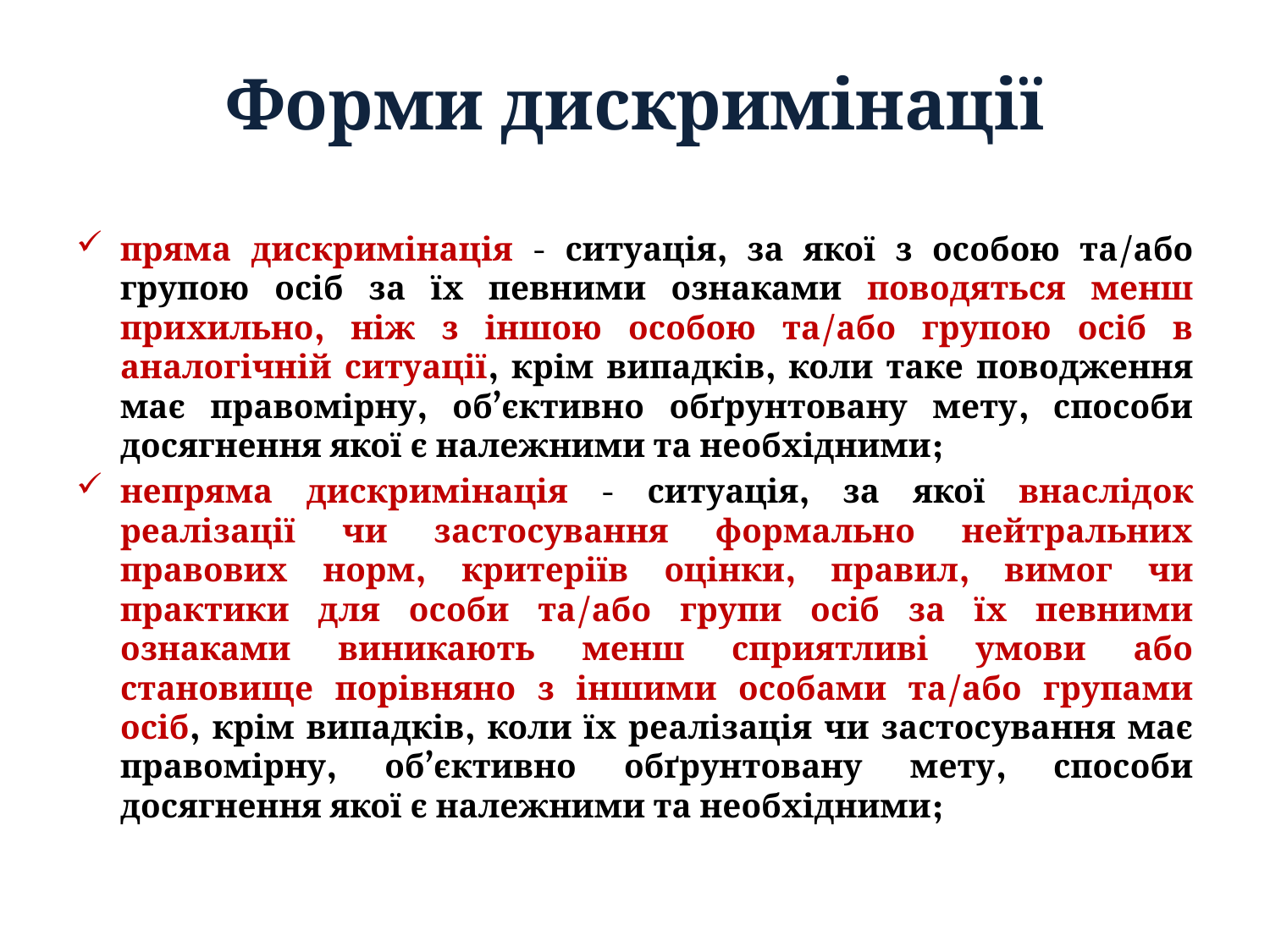

# Форми дискримінації
пряма дискримінація - ситуація, за якої з особою та/або групою осіб за їх певними ознаками поводяться менш прихильно, ніж з іншою особою та/або групою осіб в аналогічній ситуації, крім випадків, коли таке поводження має правомірну, об’єктивно обґрунтовану мету, способи досягнення якої є належними та необхідними;
непряма дискримінація - ситуація, за якої внаслідок реалізації чи застосування формально нейтральних правових норм, критеріїв оцінки, правил, вимог чи практики для особи та/або групи осіб за їх певними ознаками виникають менш сприятливі умови або становище порівняно з іншими особами та/або групами осіб, крім випадків, коли їх реалізація чи застосування має правомірну, об’єктивно обґрунтовану мету, способи досягнення якої є належними та необхідними;